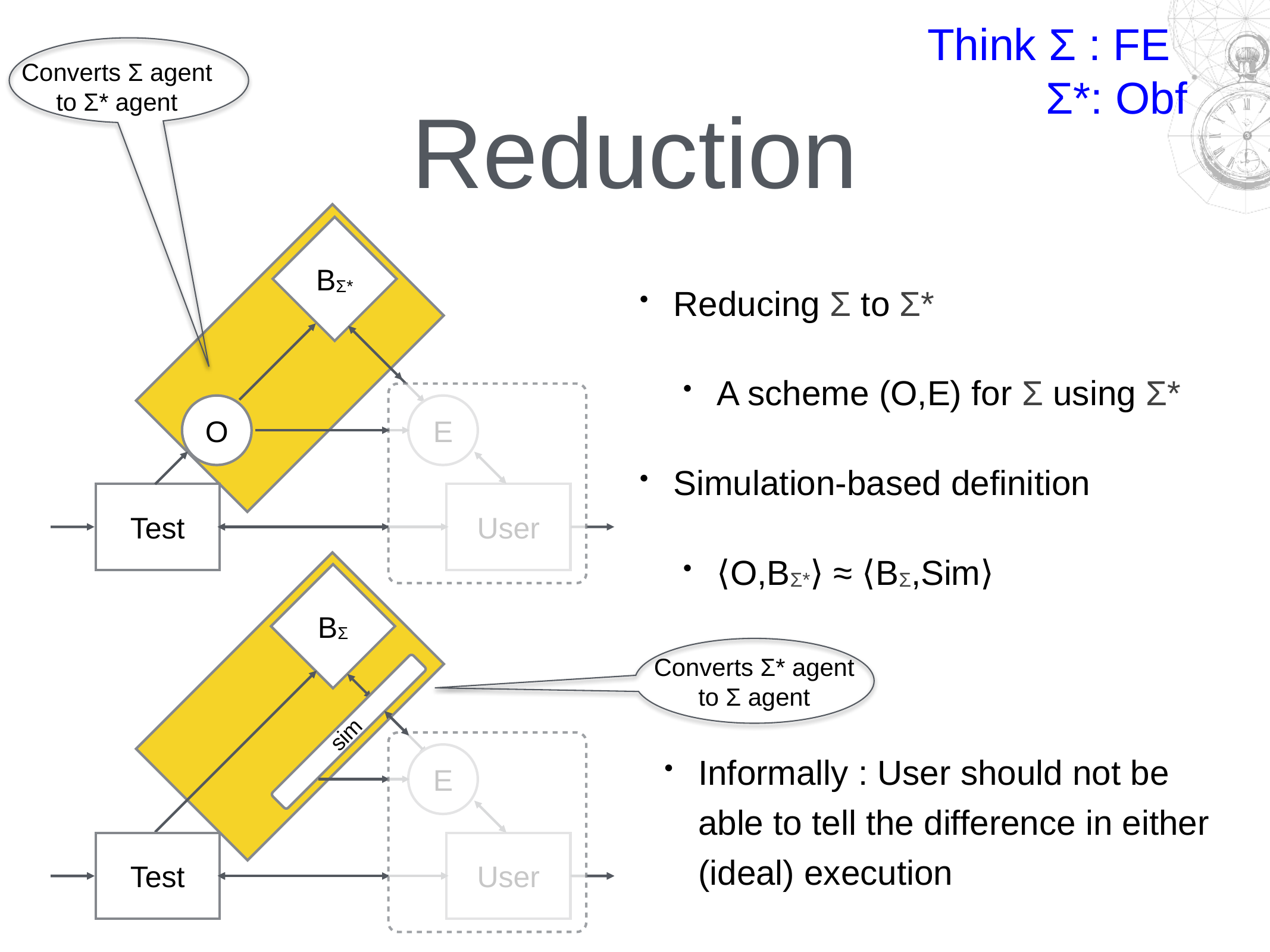

Think Σ : FE
           Σ*: Obf

Converts Σ agent
to Σ* agent
# Reduction
Reducing Σ to Σ*
A scheme (O,E) for Σ using Σ*
Simulation-based definition
⟨O,BΣ*⟩ ≈ ⟨BΣ,Sim⟩
BΣ*

O
E

Test
User

BΣ
sim

E

Test
User

Converts Σ* agent
to Σ agent
Informally : User should not be able to tell the difference in either (ideal) execution